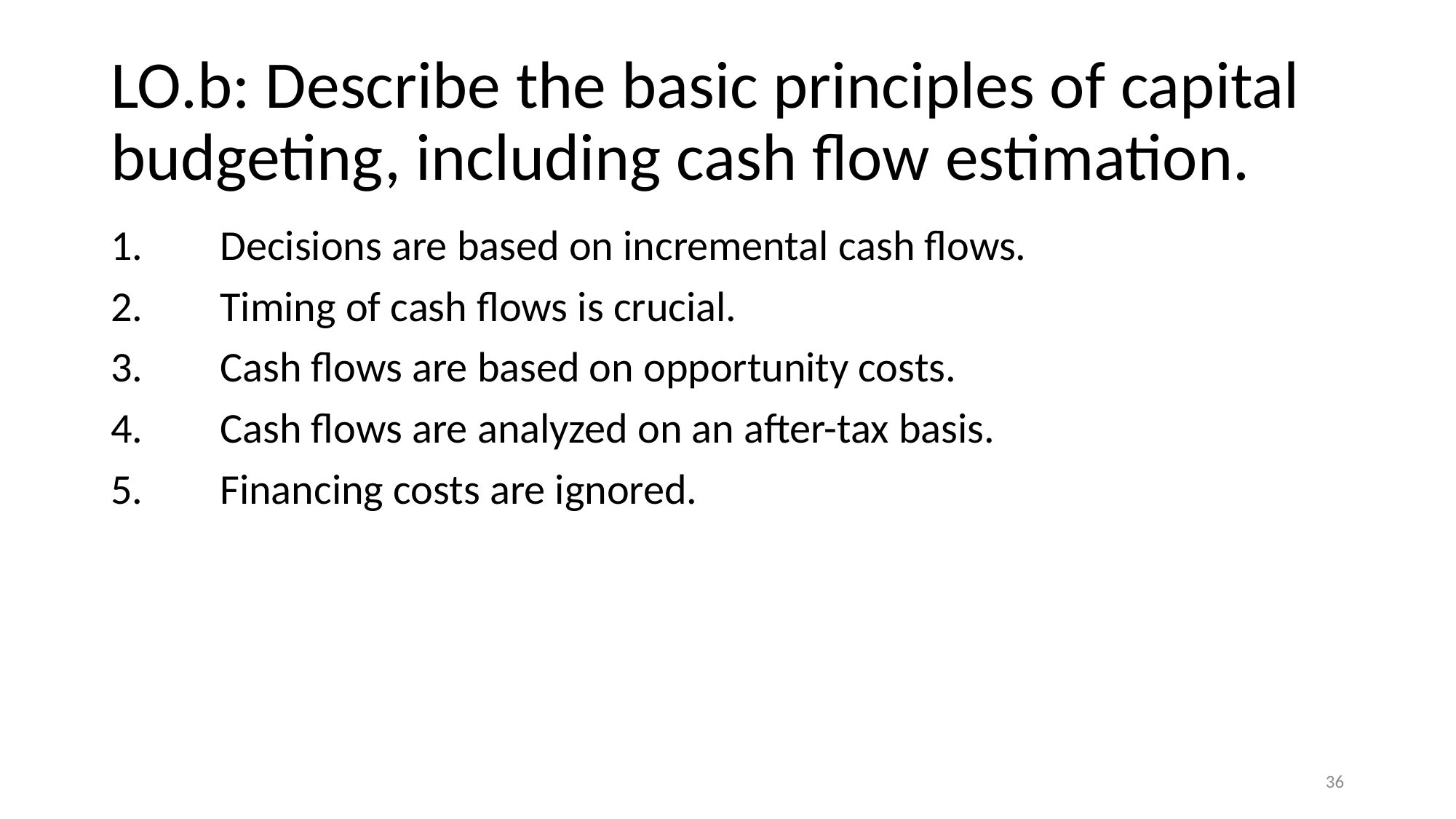

# LO.b: Describe the basic principles of capital budgeting, including cash flow estimation.
1.	Decisions are based on incremental cash flows.
2.	Timing of cash flows is crucial.
3.	Cash flows are based on opportunity costs.
4.	Cash flows are analyzed on an after-tax basis.
5.	Financing costs are ignored.
36